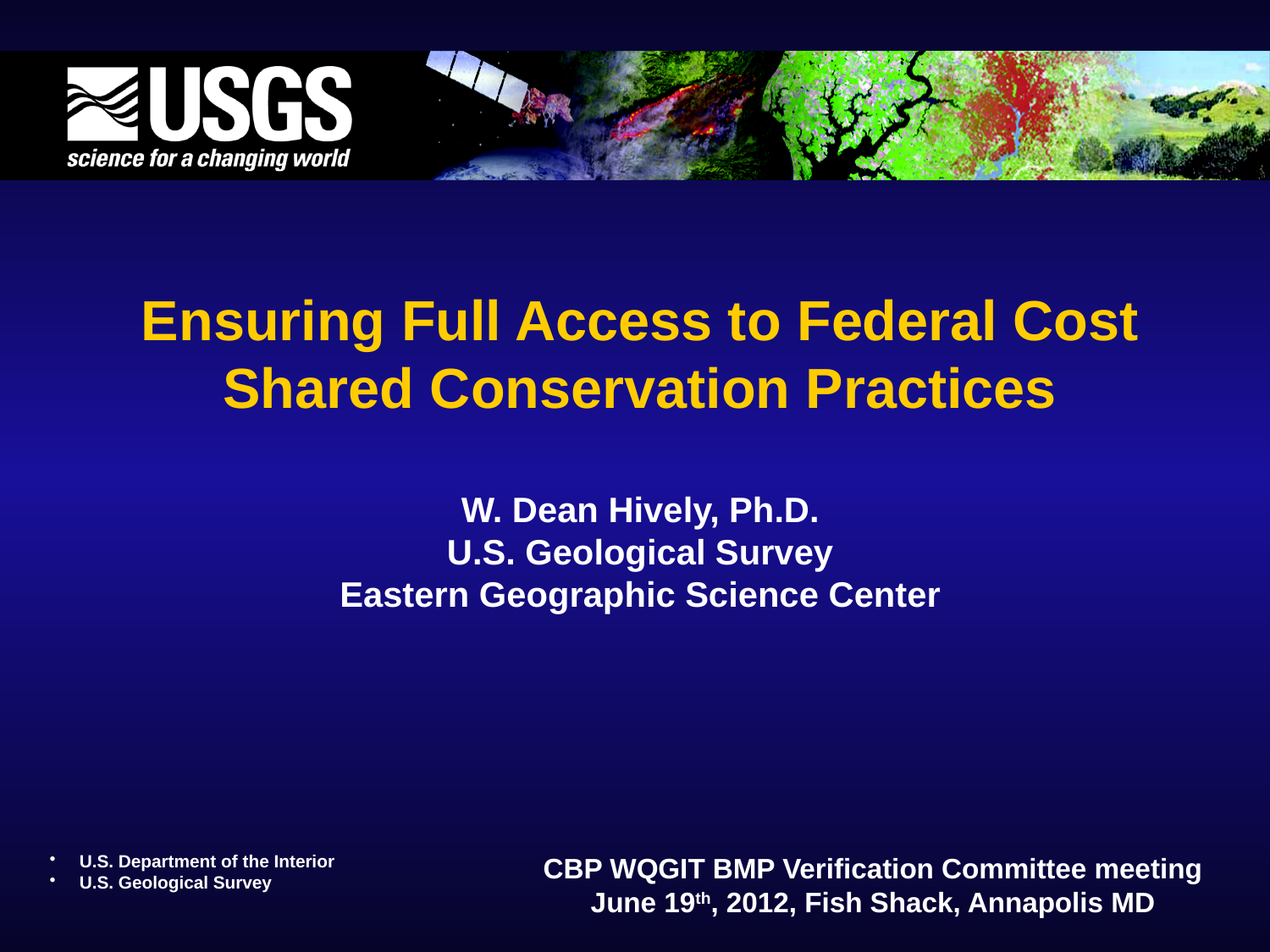

# Ensuring Full Access to Federal Cost Shared Conservation Practices W. Dean Hively, Ph.D. U.S. Geological Survey Eastern Geographic Science Center
CBP WQGIT BMP Verification Committee meeting
June 19th, 2012, Fish Shack, Annapolis MD